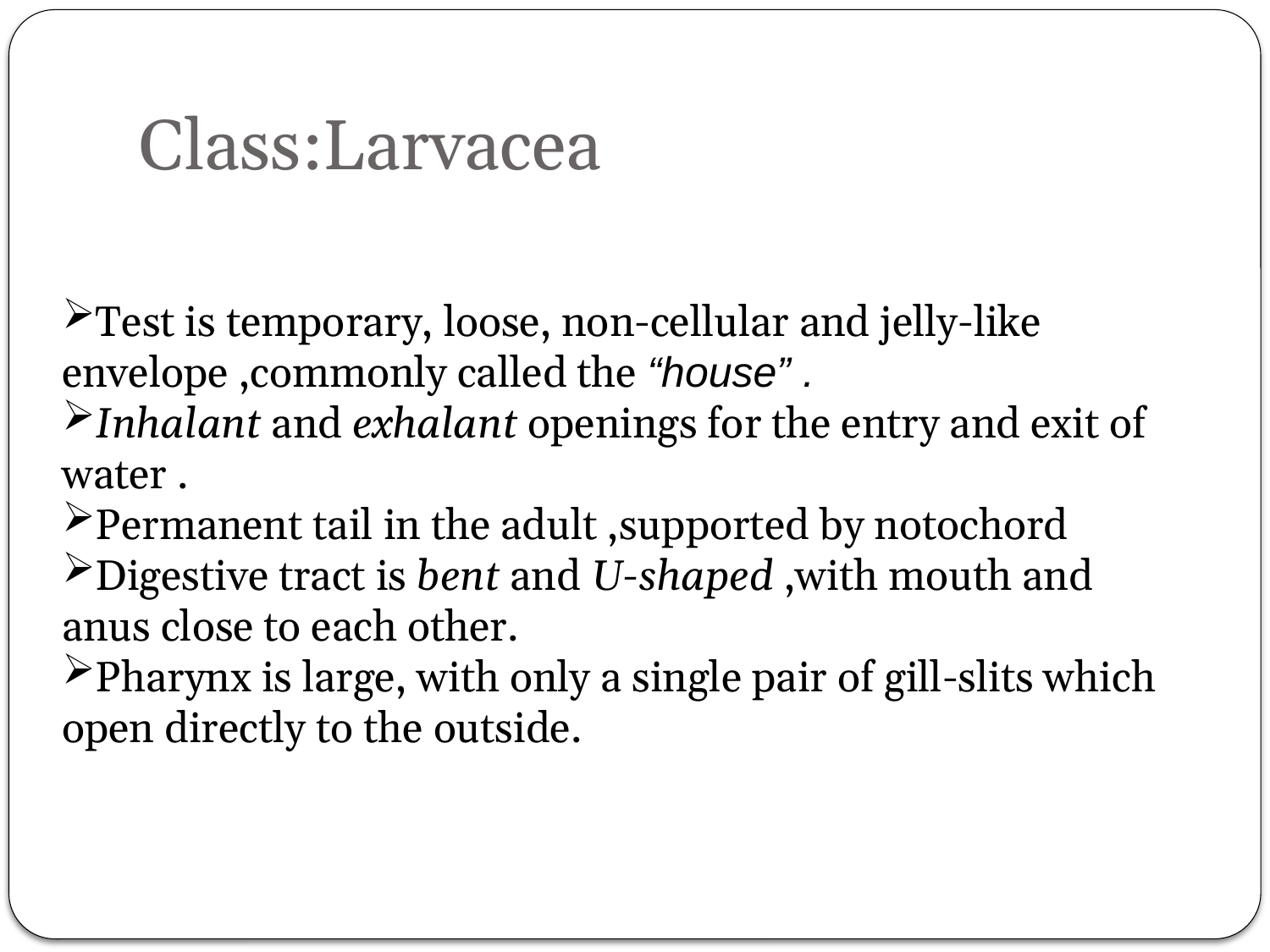

# Class:Larvacea
Test is temporary, loose, non-cellular and jelly-like envelope ,commonly called the “house” .
Inhalant and exhalant openings for the entry and exit of water .
Permanent tail in the adult ,supported by notochord
Digestive tract is bent and U-shaped ,with mouth and anus close to each other.
Pharynx is large, with only a single pair of gill-slits which open directly to the outside.